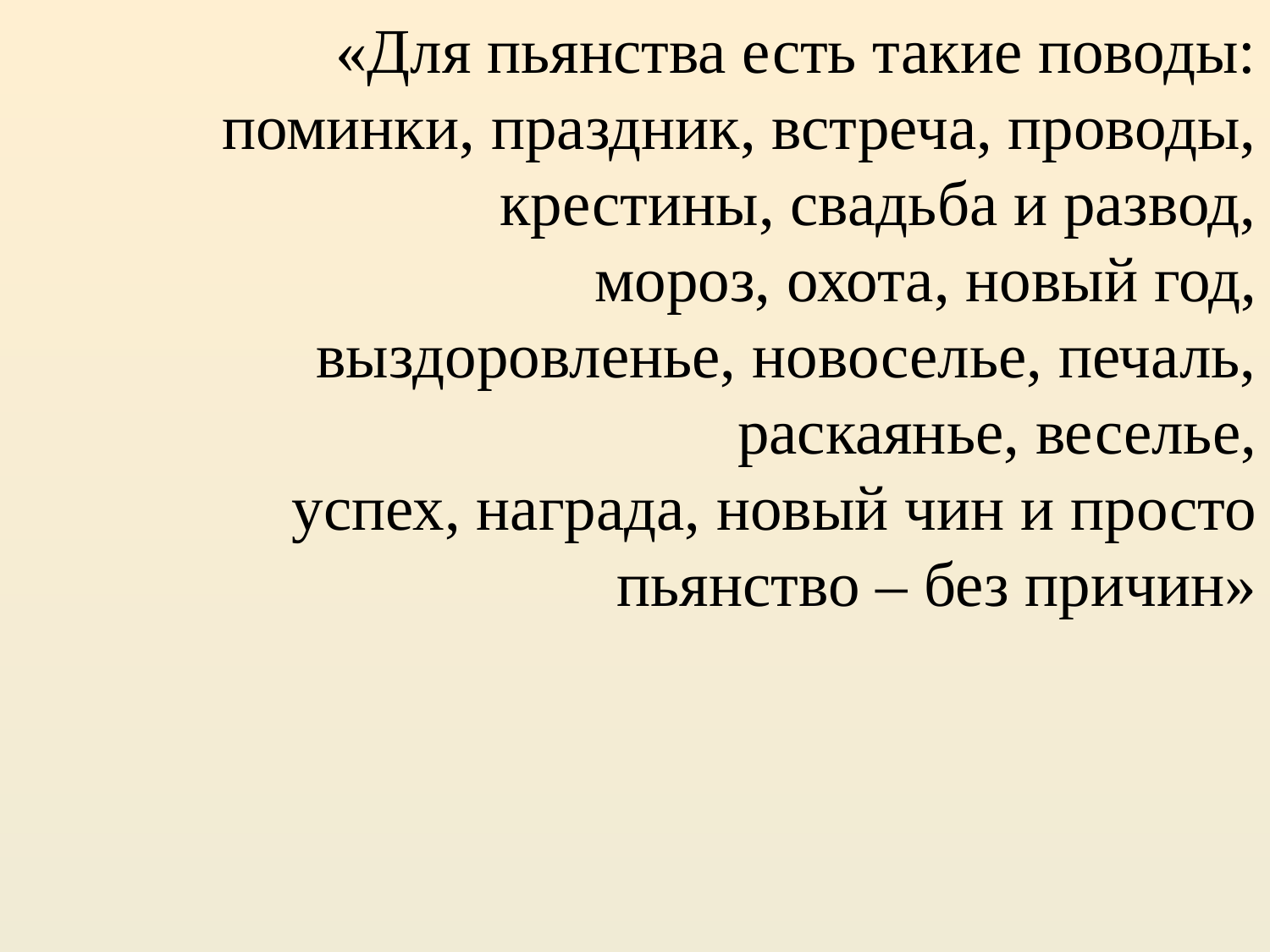

«Для пьянства есть такие поводы:
 поминки, праздник, встреча, проводы,
 крестины, свадьба и развод,
 мороз, охота, новый год,
 выздоровленье, новоселье, печаль, раскаянье, веселье,
 успех, награда, новый чин и просто пьянство – без причин»